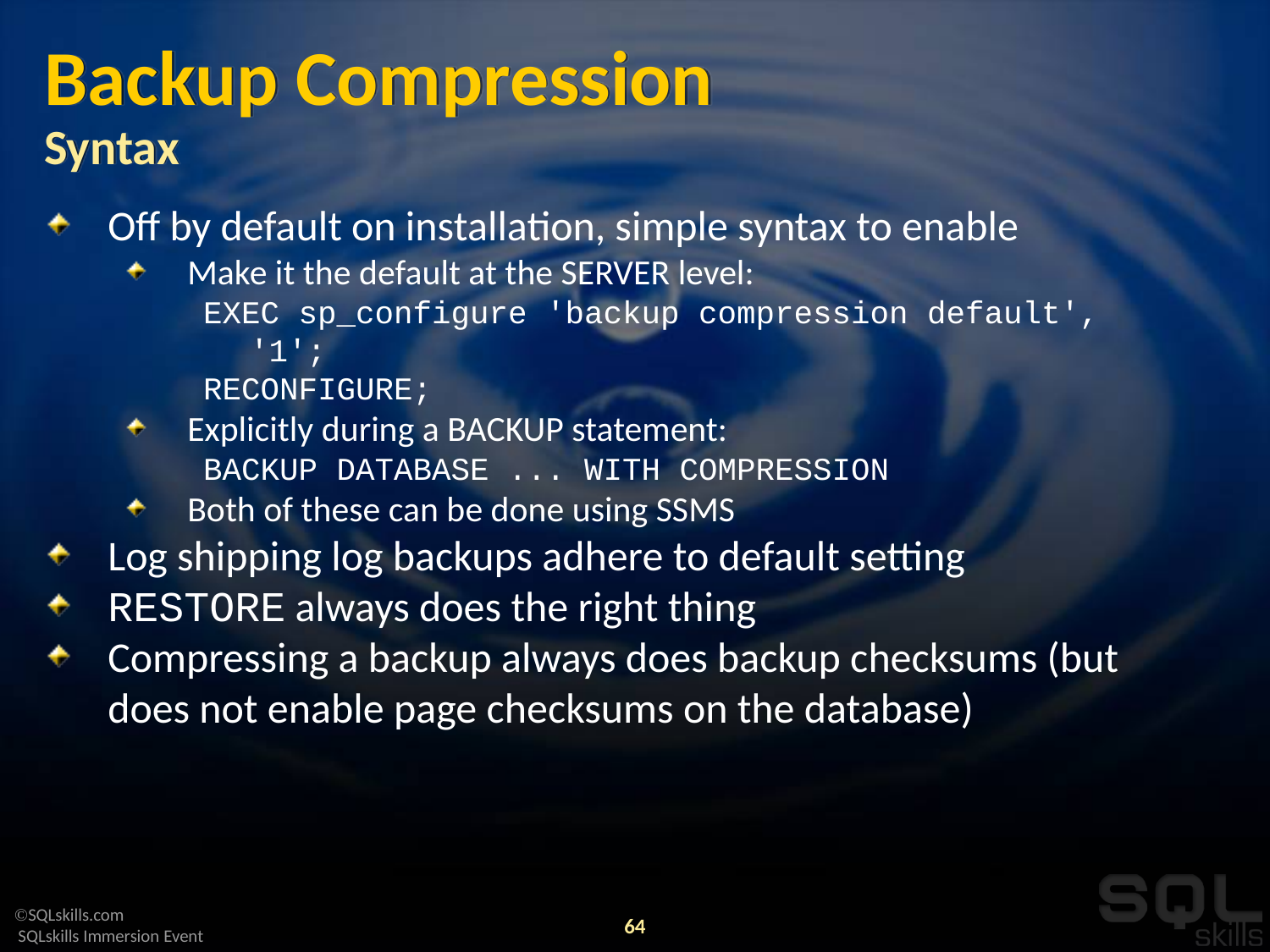

# Backup Compression Syntax
Off by default on installation, simple syntax to enable
Make it the default at the SERVER level:
EXEC sp_configure 'backup compression default', '1';
RECONFIGURE;
Explicitly during a BACKUP statement:
BACKUP DATABASE ... WITH COMPRESSION
Both of these can be done using SSMS
Log shipping log backups adhere to default setting
RESTORE always does the right thing
Compressing a backup always does backup checksums (but does not enable page checksums on the database)
64